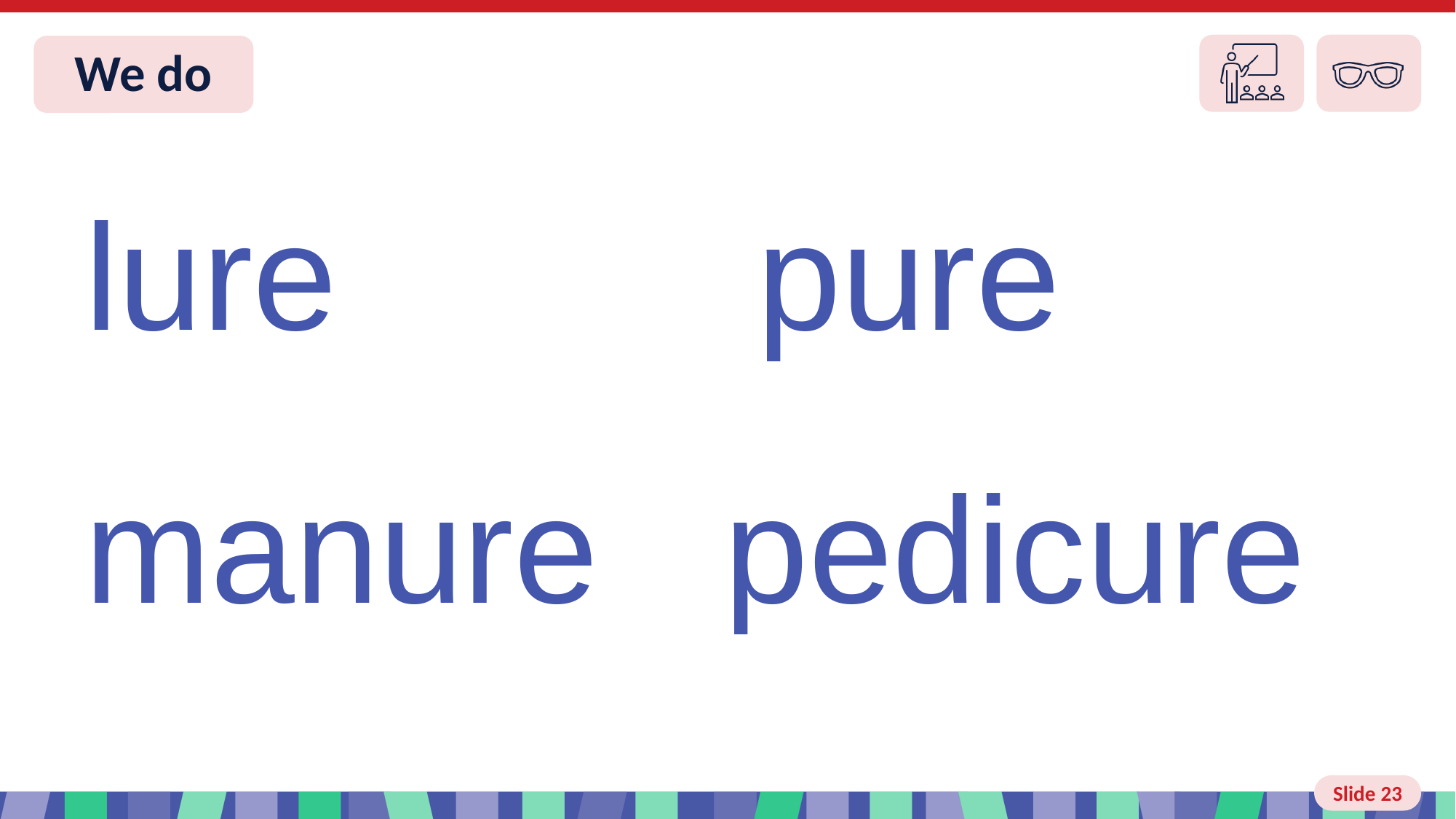

Slide 23 We do
lure          pure
manure   pedicure